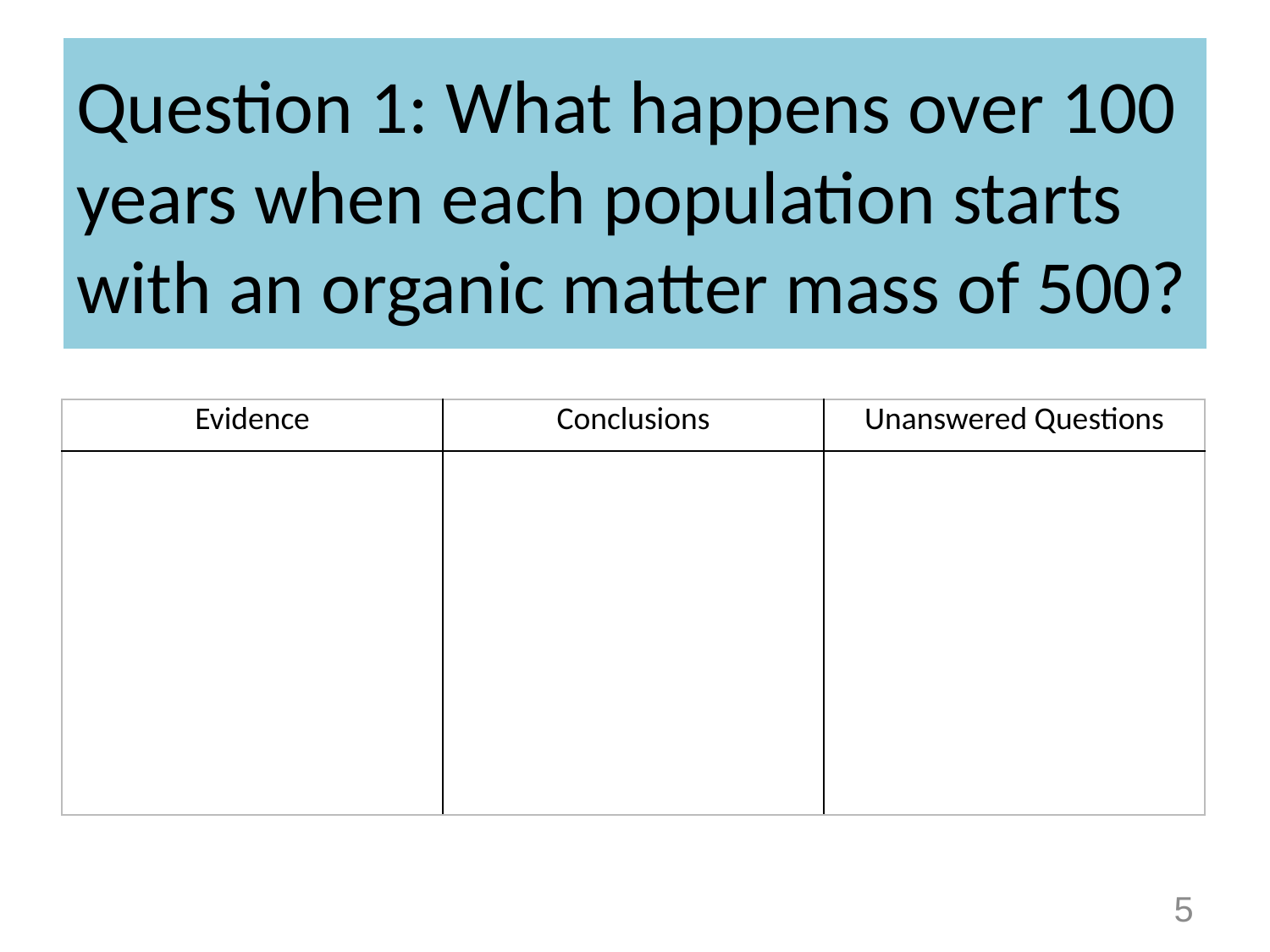

# Question 1: What happens over 100 years when each population starts with an organic matter mass of 500?
| Evidence | Conclusions | Unanswered Questions |
| --- | --- | --- |
|  |  |  |
5